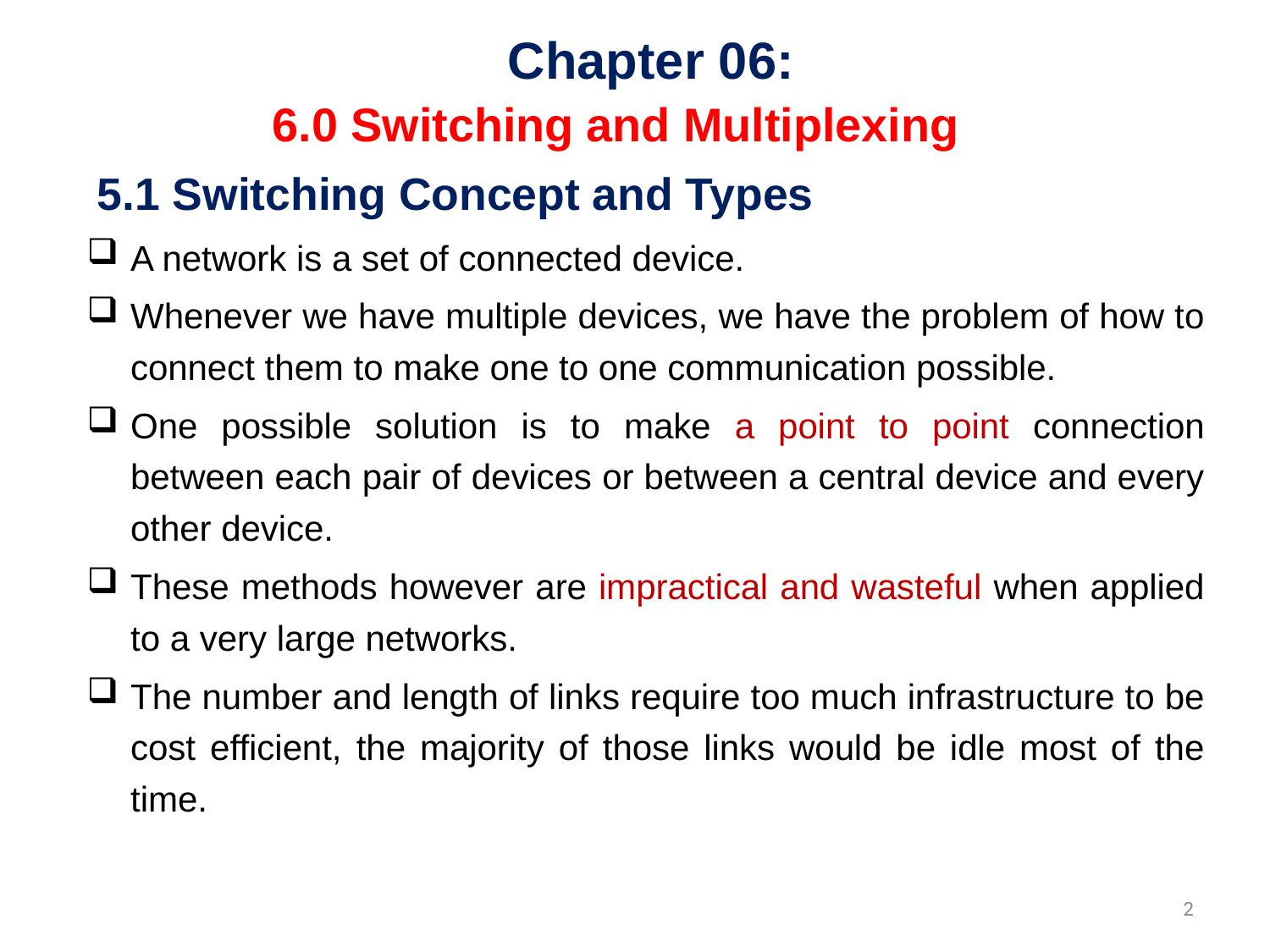

# Chapter 06: 6.0 Switching and Multiplexing
5.1 Switching Concept and Types
A network is a set of connected device.
Whenever we have multiple devices, we have the problem of how to connect them to make one to one communication possible.
One possible solution is to make a point to point connection between each pair of devices or between a central device and every other device.
These methods however are impractical and wasteful when applied to a very large networks.
The number and length of links require too much infrastructure to be cost efficient, the majority of those links would be idle most of the time.
2